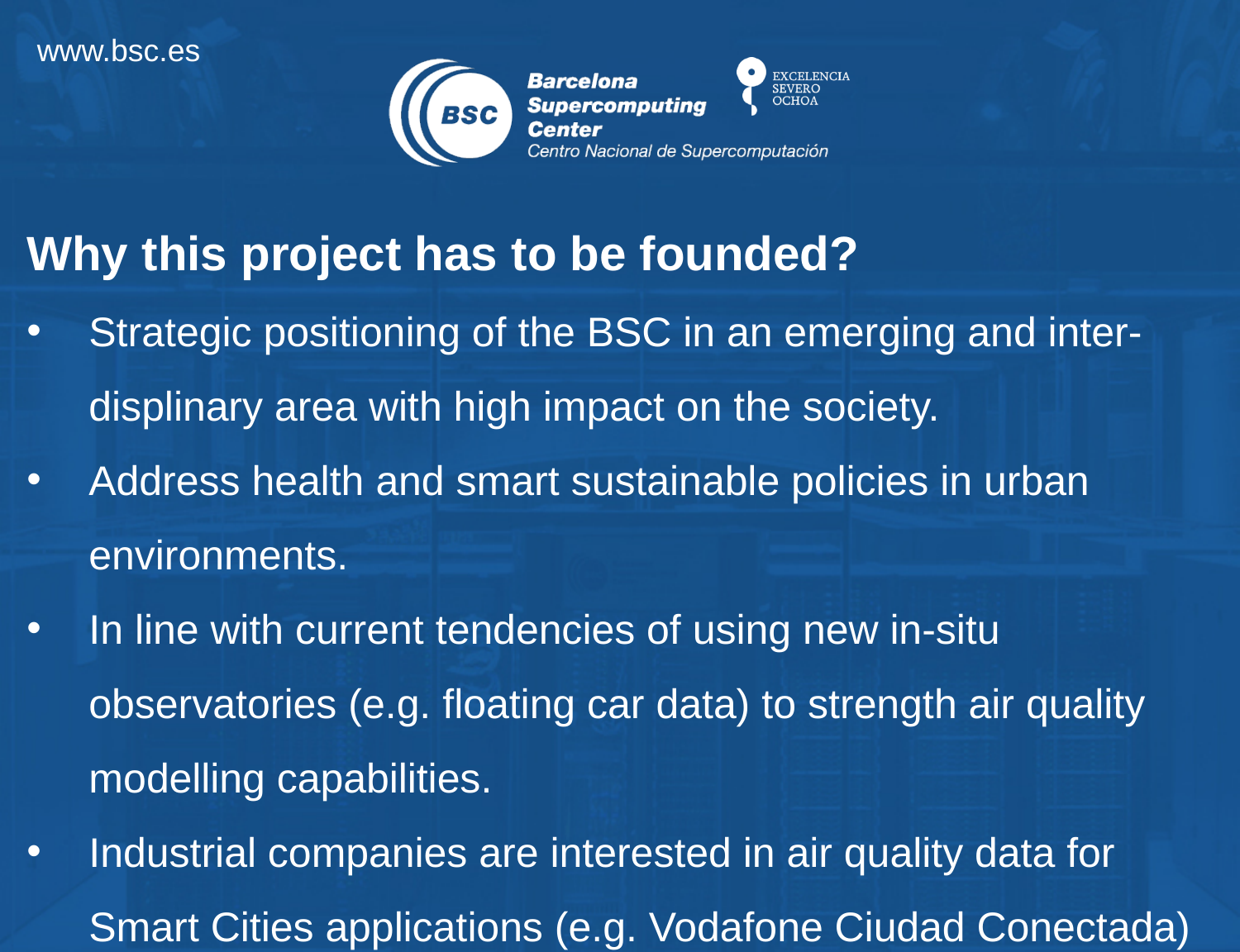

Why this project has to be founded?
Strategic positioning of the BSC in an emerging and inter-displinary area with high impact on the society.
Address health and smart sustainable policies in urban environments.
In line with current tendencies of using new in-situ observatories (e.g. floating car data) to strength air quality modelling capabilities.
Industrial companies are interested in air quality data for Smart Cities applications (e.g. Vodafone Ciudad Conectada)